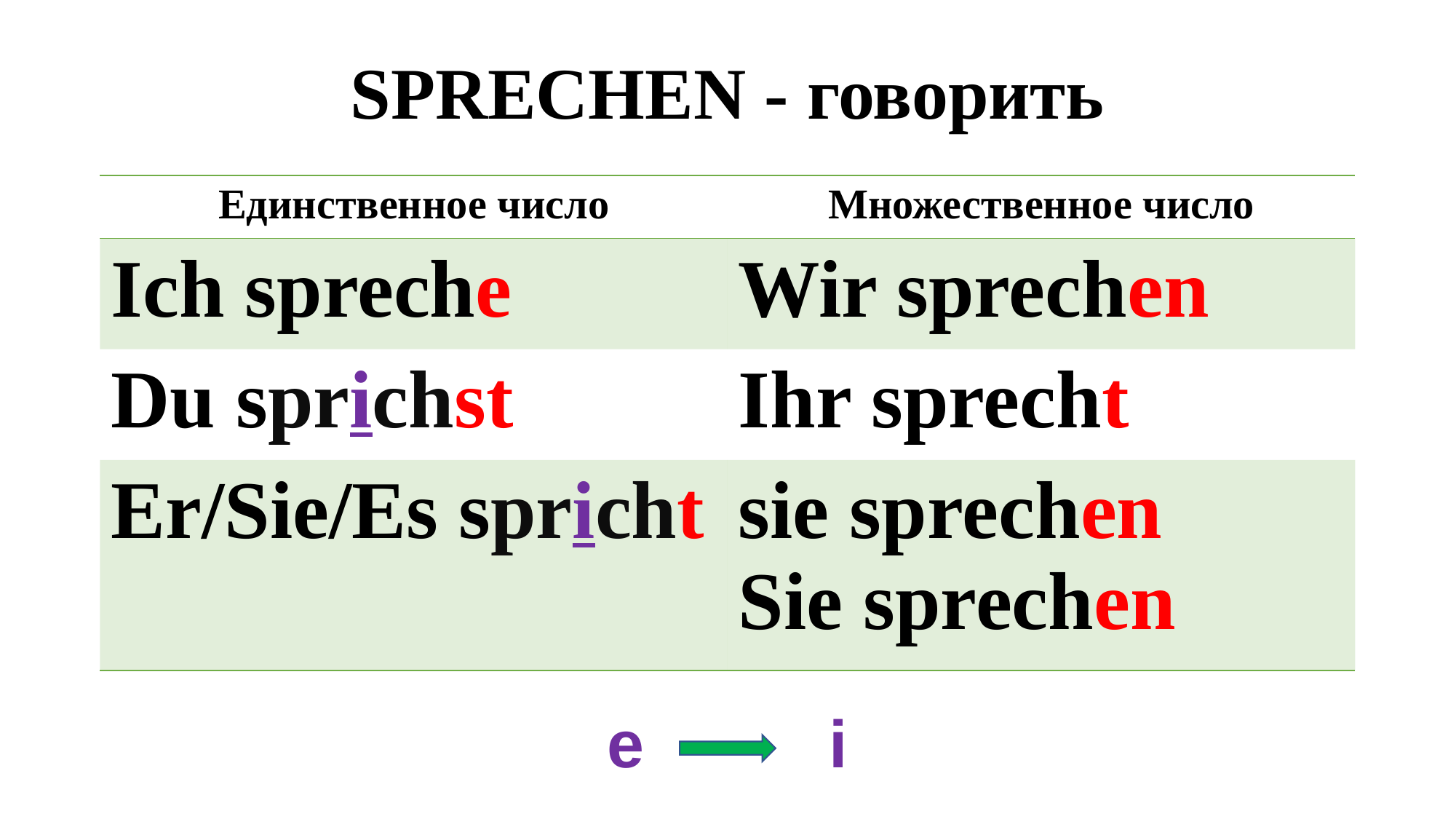

# SPRECHEN - говорить
| Единственное число | Множественное число |
| --- | --- |
| Ich spreche | Wir sprechen |
| Du sprichst | Ihr sprecht |
| Er/Sie/Es spricht | sie sprechen Sie sprechen |
e          i